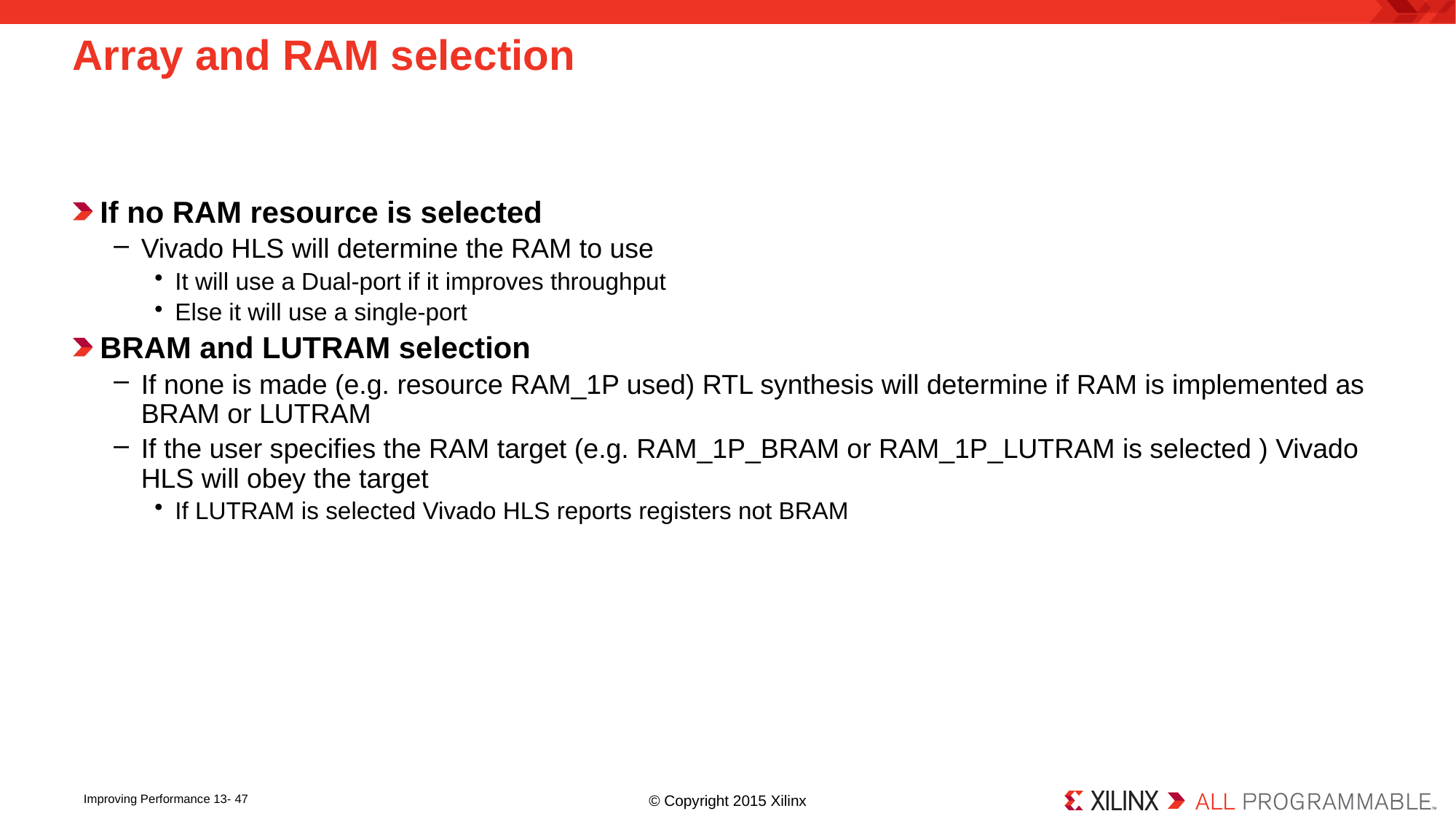

# Array and RAM selection
If no RAM resource is selected
Vivado HLS will determine the RAM to use
It will use a Dual-port if it improves throughput
Else it will use a single-port
BRAM and LUTRAM selection
If none is made (e.g. resource RAM_1P used) RTL synthesis will determine if RAM is implemented as BRAM or LUTRAM
If the user specifies the RAM target (e.g. RAM_1P_BRAM or RAM_1P_LUTRAM is selected ) Vivado HLS will obey the target
If LUTRAM is selected Vivado HLS reports registers not BRAM

Improving Performance 13- 47
© Copyright 2015 Xilinx